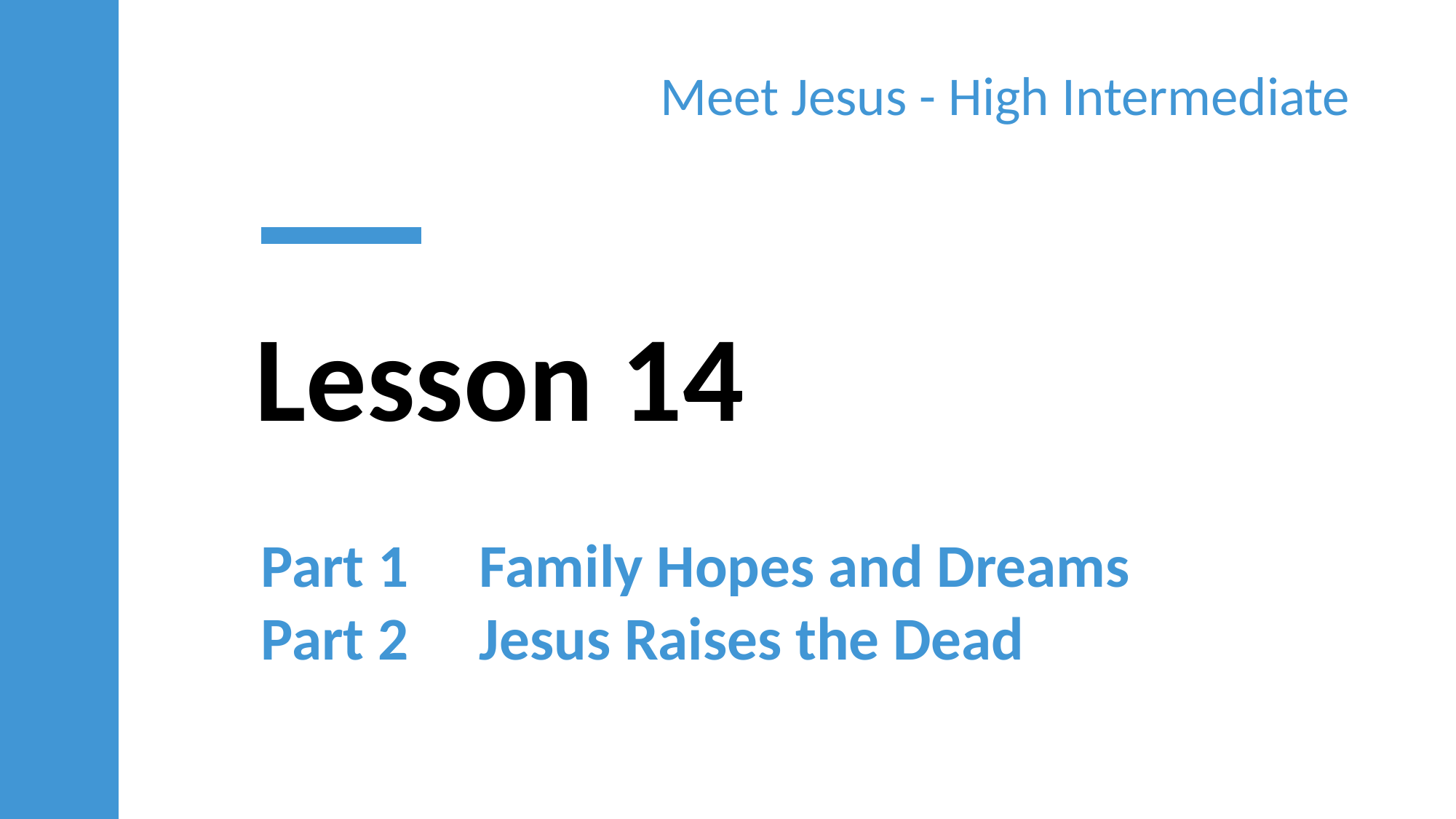

Meet Jesus - High Intermediate
Lesson 14
Part 1	Family Hopes and Dreams
Part 2	Jesus Raises the Dead